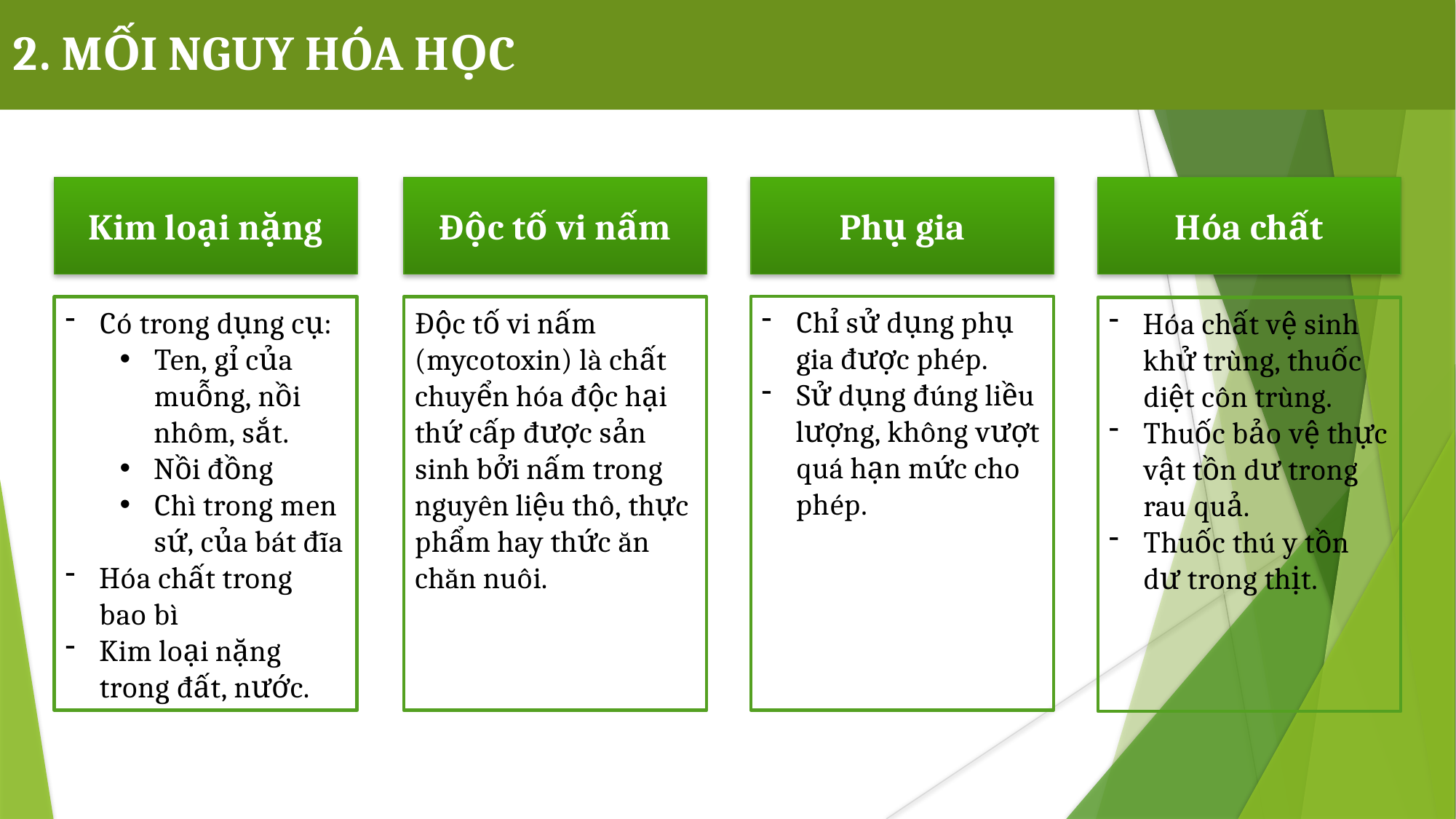

2. MỐI NGUY HÓA HỌC
Kim loại nặng
Độc tố vi nấm
Phụ gia
Hóa chất

Chỉ sử dụng phụ gia được phép.
Sử dụng đúng liều lượng, không vượt quá hạn mức cho phép.

Có trong dụng cụ:
Ten, gỉ của muỗng, nồi nhôm, sắt.
Nồi đồng
Chì trong men sứ, của bát đĩa
Hóa chất trong bao bì
Kim loại nặng trong đất, nước.
Độc tố vi nấm (mycotoxin) là chất chuyển hóa độc hại thứ cấp được sản sinh bởi nấm trong nguyên liệu thô, thực phẩm hay thức ăn chăn nuôi.

Hóa chất vệ sinh khử trùng, thuốc diệt côn trùng.
Thuốc bảo vệ thực vật tồn dư trong rau quả.
Thuốc thú y tồn dư trong thịt.